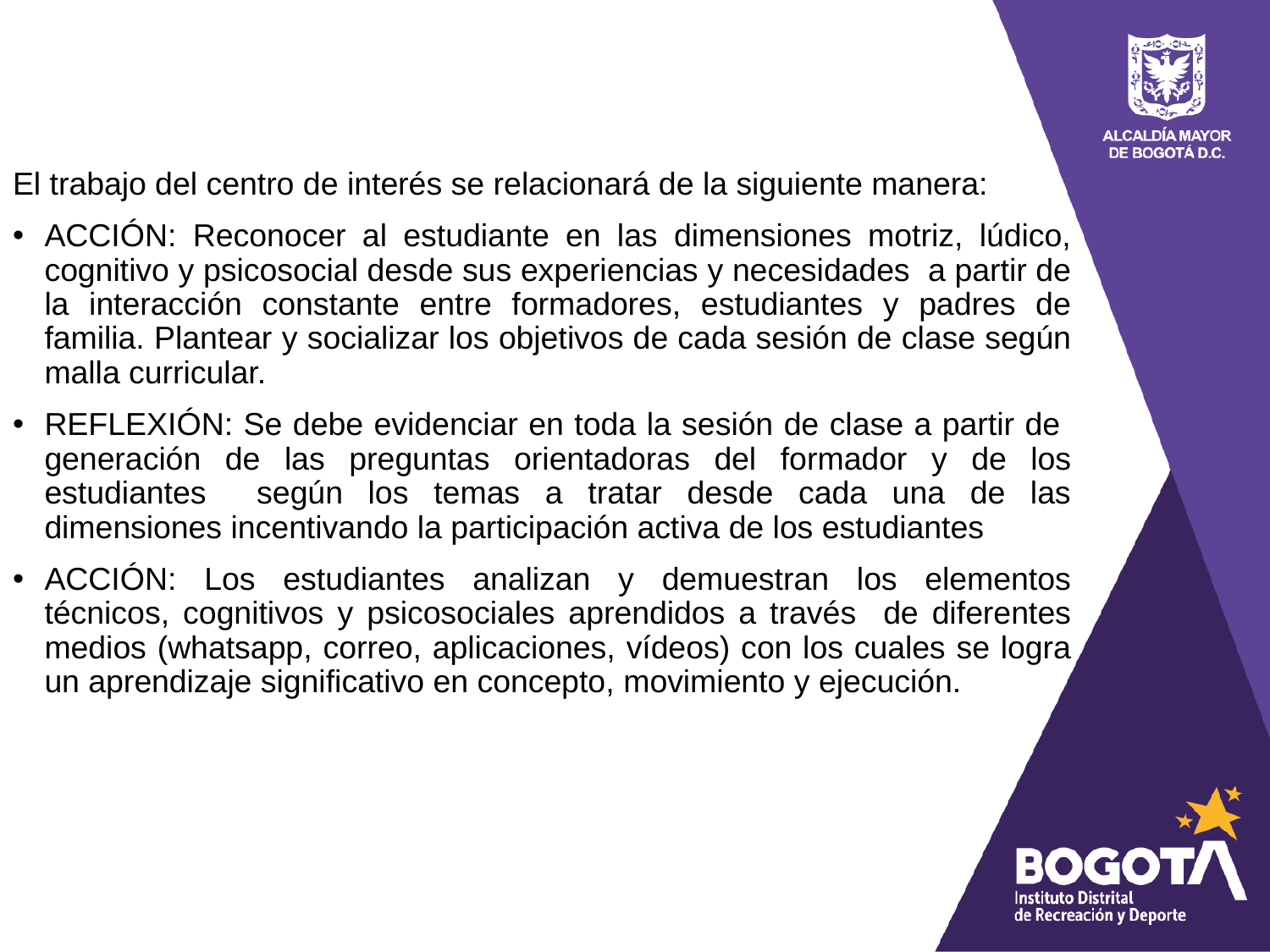

El trabajo del centro de interés se relacionará de la siguiente manera:
ACCIÓN: Reconocer al estudiante en las dimensiones motriz, lúdico, cognitivo y psicosocial desde sus experiencias y necesidades  a partir de la interacción constante entre formadores, estudiantes y padres de familia. Plantear y socializar los objetivos de cada sesión de clase según malla curricular.
REFLEXIÓN: Se debe evidenciar en toda la sesión de clase a partir de  generación de las preguntas orientadoras del formador y de los estudiantes  según los temas a tratar desde cada una de las dimensiones incentivando la participación activa de los estudiantes
ACCIÓN: Los estudiantes analizan y demuestran los elementos técnicos, cognitivos y psicosociales aprendidos a través  de diferentes medios (whatsapp, correo, aplicaciones, vídeos) con los cuales se logra un aprendizaje significativo en concepto, movimiento y ejecución.